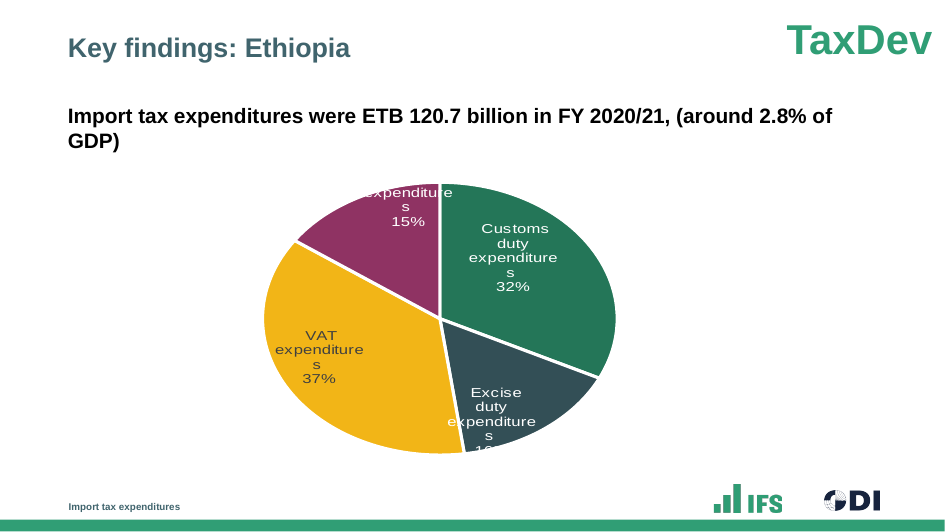

# Key findings: Ethiopia
Import tax expenditures were ETB 120.7 billion in FY 2020/21, (around 2.8% of GDP)

### Chart

| Category |  |
|---|---|
|  Customs duty expenditures  | 38.86187 |
|   Excise duty expenditures  | 18.821939999999998 |
|  VAT expenditures  | 44.57607 |
|  Surtax expenditures  | 18.44382 |
Import tax expenditures